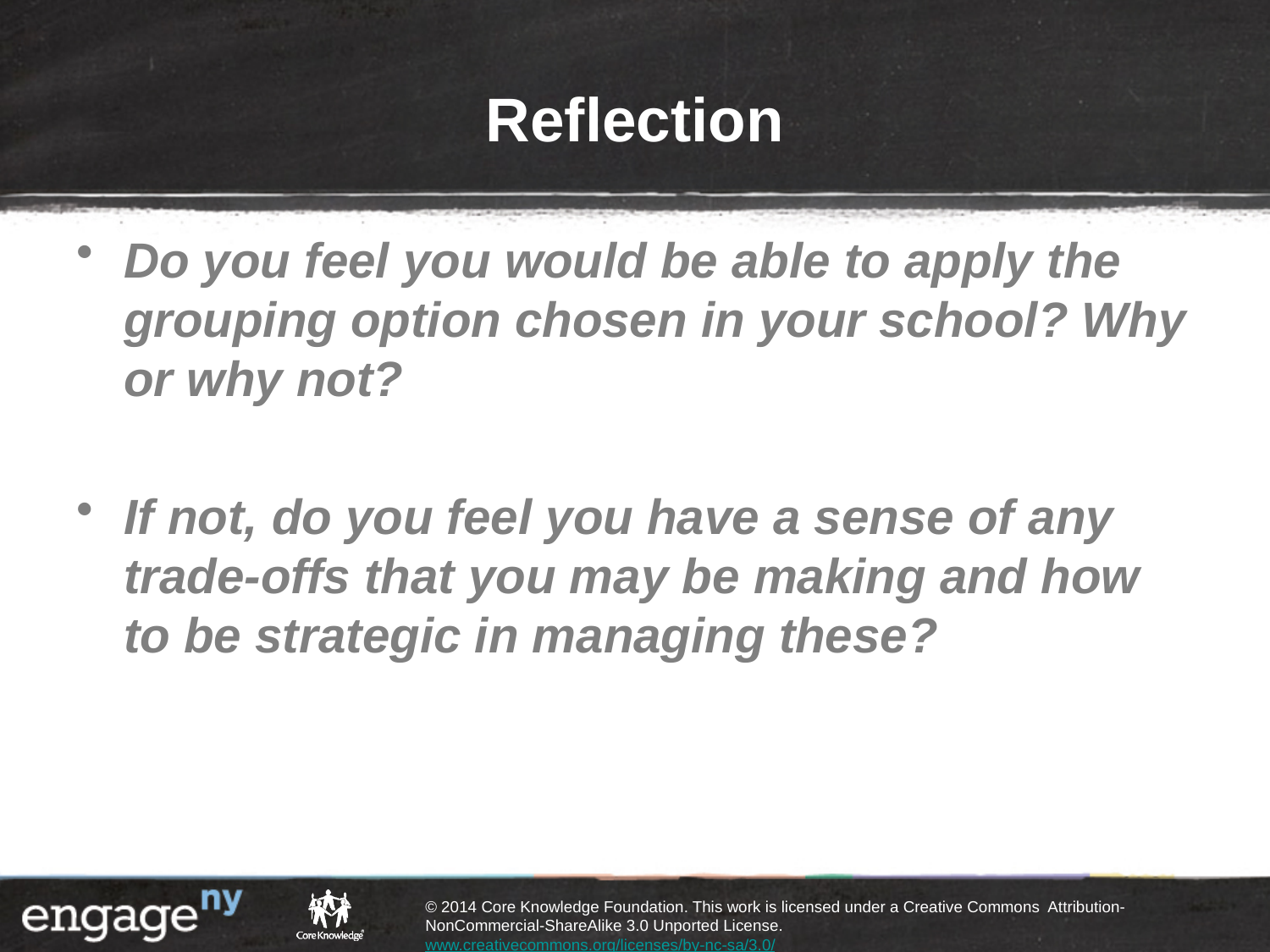

# Reflection
Do you feel you would be able to apply the grouping option chosen in your school? Why or why not?

If not, do you feel you have a sense of any trade-offs that you may be making and how to be strategic in managing these?